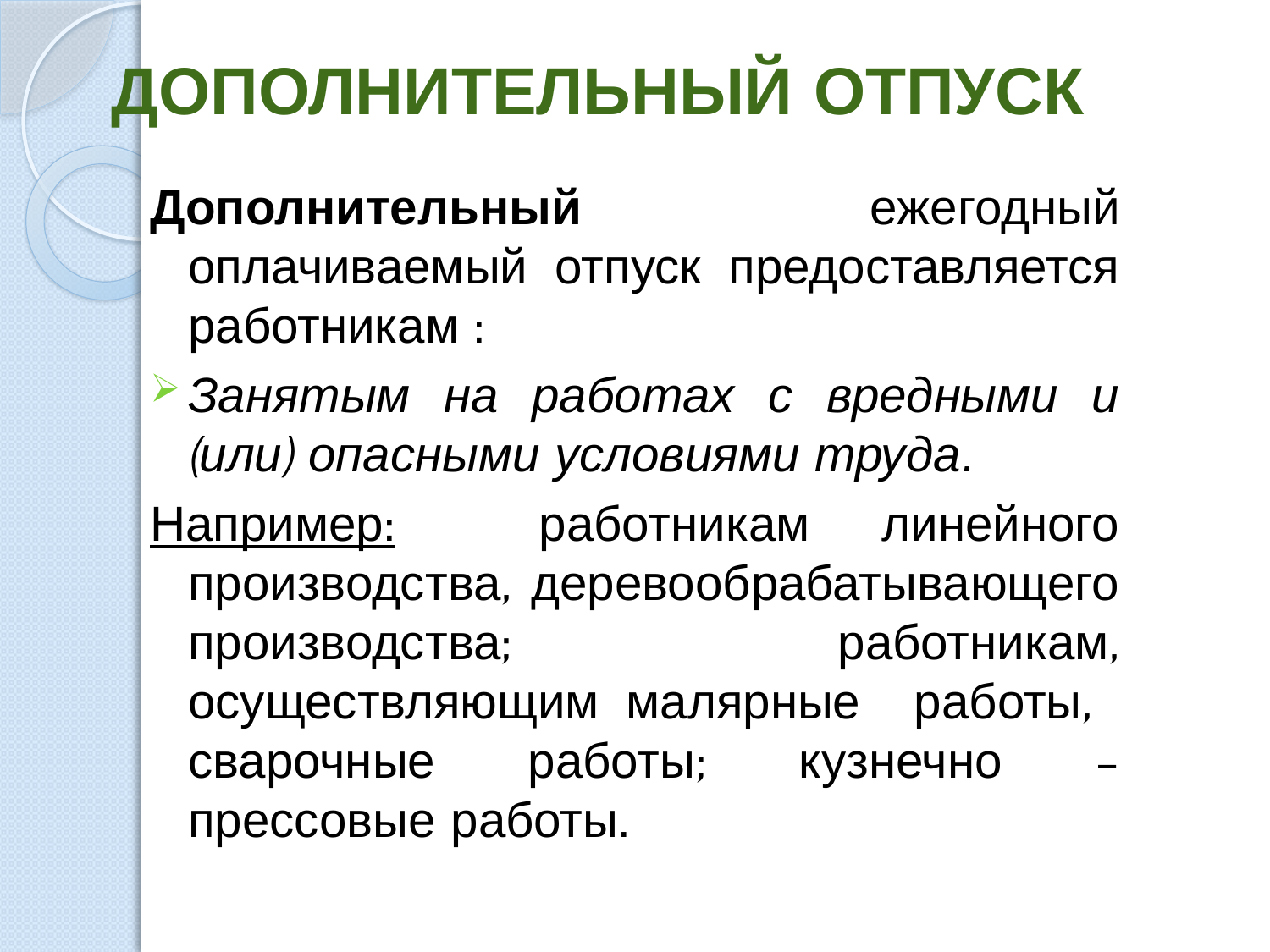

# ДОПОЛНИТЕЛЬНЫЙ ОТПУСК
Дополнительный ежегодный оплачиваемый отпуск предоставляется работникам :
Занятым на работах с вредными и (или) опасными условиями труда.
Например:  работникам линейного производства, деревообрабатывающего производства; работникам, осуществляющим малярные  работы,  сварочные работы; кузнечно – прессовые работы.